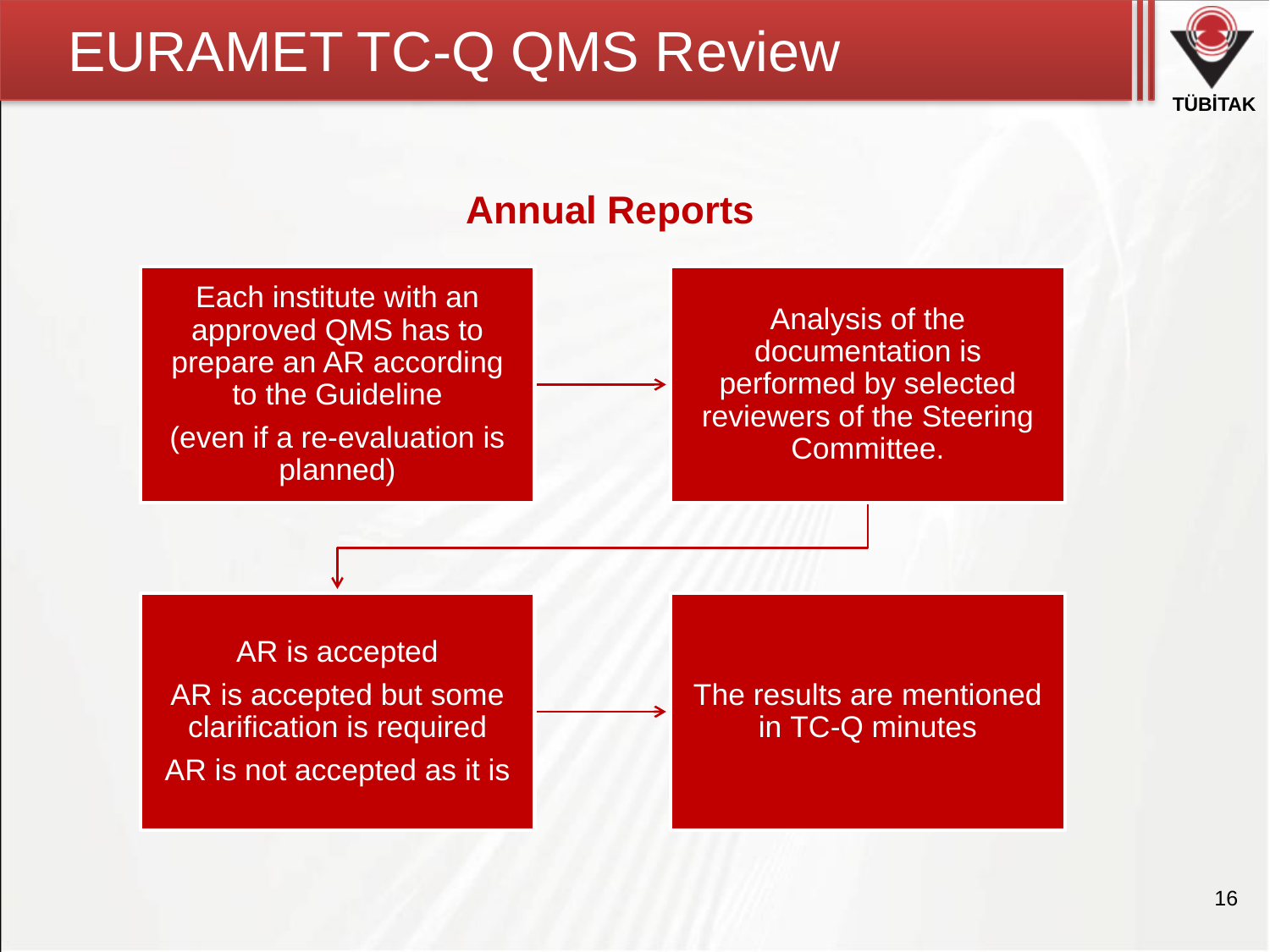

# EURAMET TC-Q QMS Review
Annual Reports

Each institute with an approved QMS has to prepare an AR according to the Guideline
(even if a re-evaluation is planned)

Analysis of the documentation is performed by selected reviewers of the Steering Committee.

AR is accepted
AR is accepted but some clarification is required
AR is not accepted as it is
The results are mentioned in TC-Q minutes
16